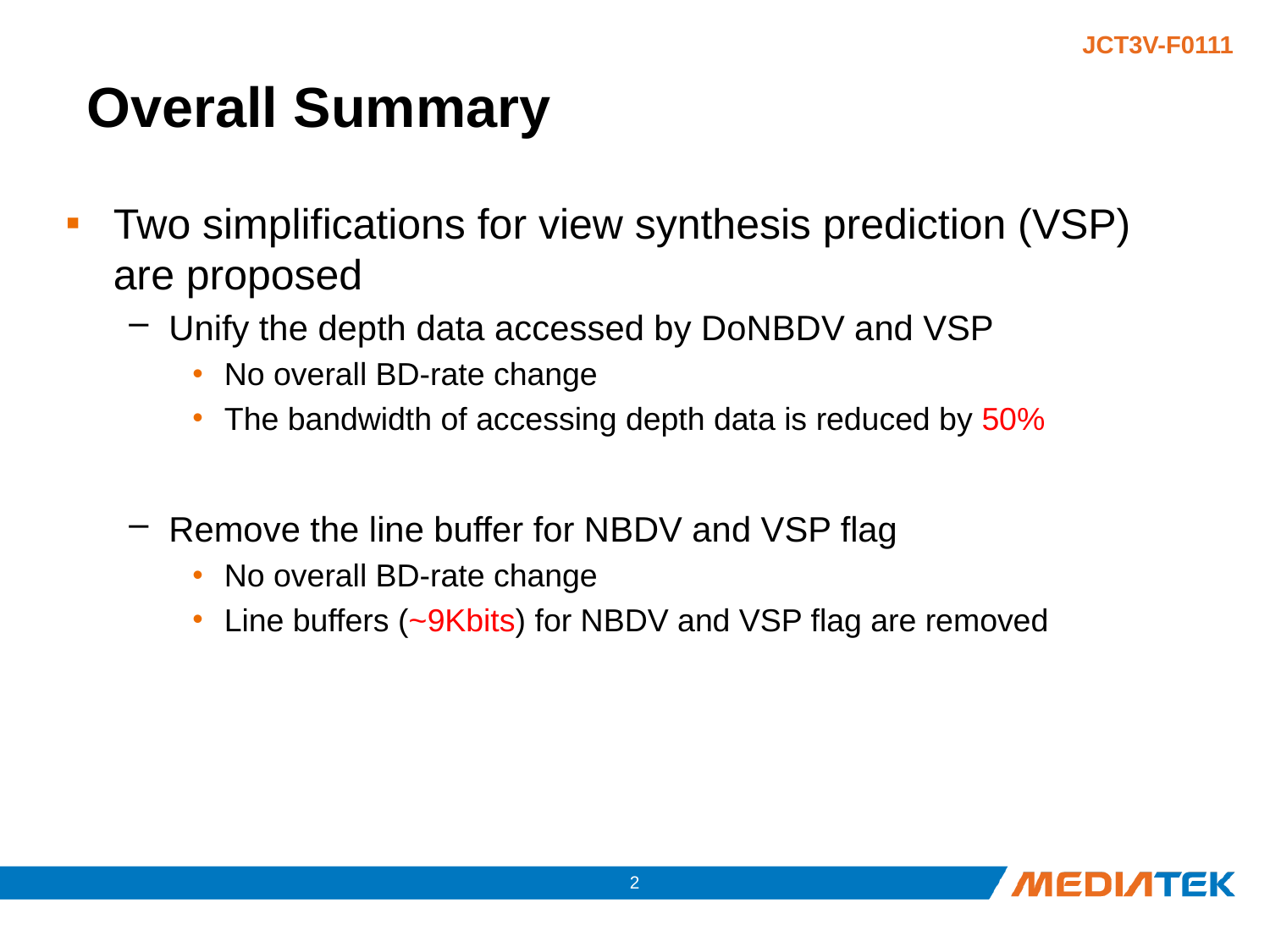

# Overall Summary
Two simplifications for view synthesis prediction (VSP) are proposed
Unify the depth data accessed by DoNBDV and VSP
No overall BD-rate change
The bandwidth of accessing depth data is reduced by 50%

Remove the line buffer for NBDV and VSP flag
No overall BD-rate change
Line buffers (~9Kbits) for NBDV and VSP flag are removed
2